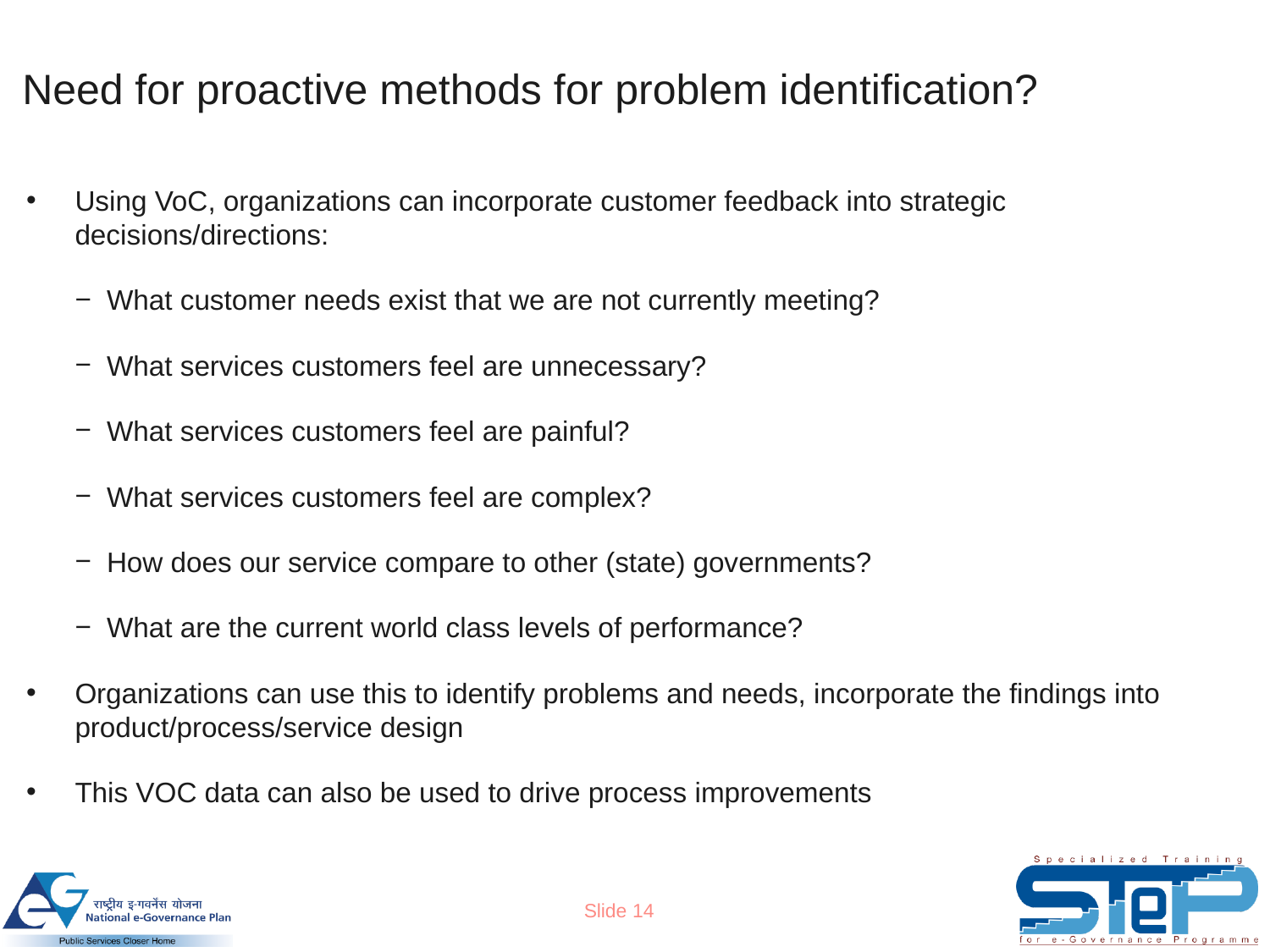

Need for proactive methods for problem identification?
Using VoC, organizations can incorporate customer feedback into strategic decisions/directions:
What customer needs exist that we are not currently meeting?
What services customers feel are unnecessary?
What services customers feel are painful?
What services customers feel are complex?
How does our service compare to other (state) governments?
What are the current world class levels of performance?
Organizations can use this to identify problems and needs, incorporate the findings into product/process/service design
This VOC data can also be used to drive process improvements